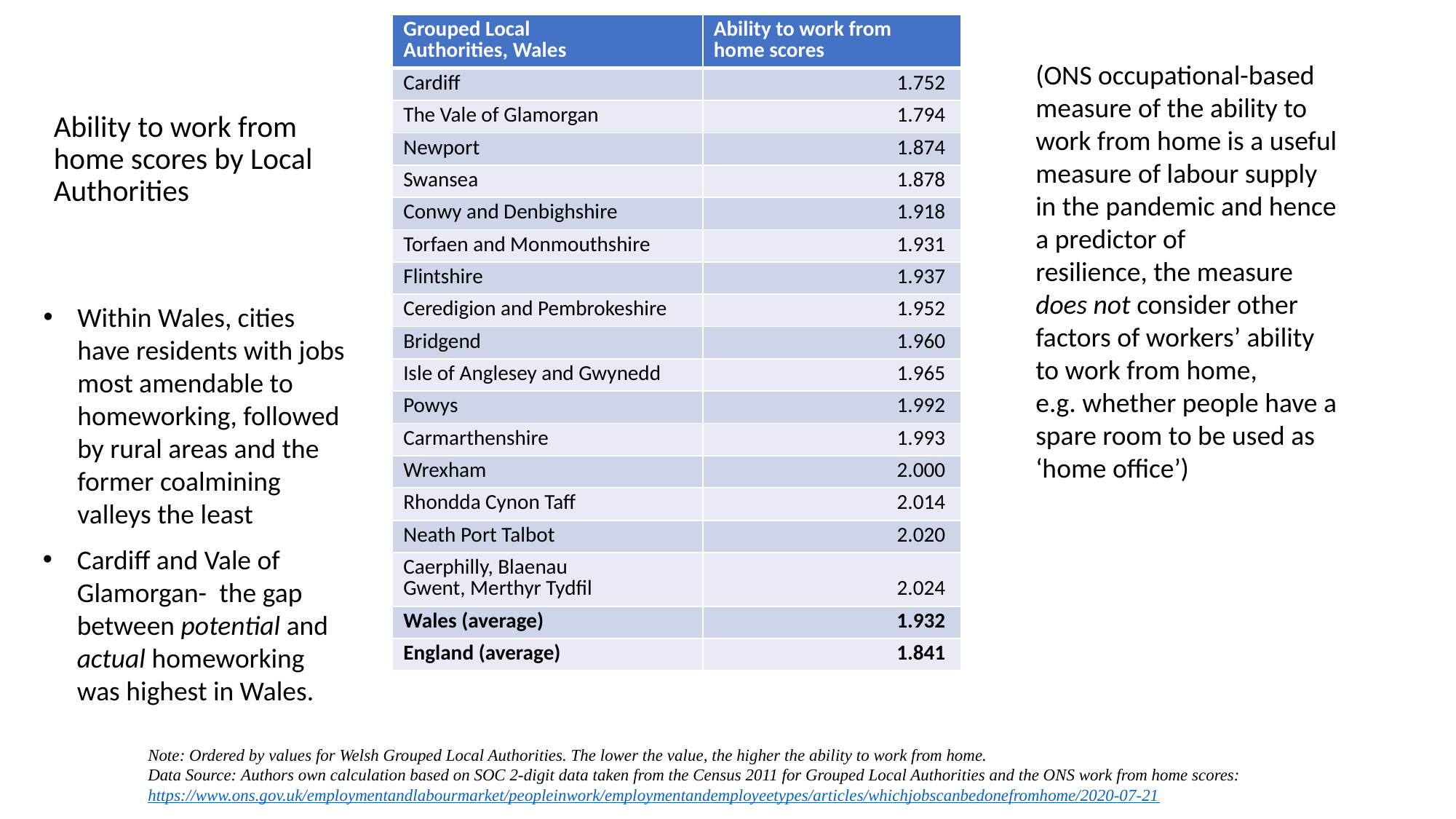

| Grouped Local Authorities, Wales | Ability to work from home scores |
| --- | --- |
| Cardiff | 1.752 |
| The Vale of Glamorgan | 1.794 |
| Newport | 1.874 |
| Swansea | 1.878 |
| Conwy and Denbighshire | 1.918 |
| Torfaen and Monmouthshire | 1.931 |
| Flintshire | 1.937 |
| Ceredigion and Pembrokeshire | 1.952 |
| Bridgend | 1.960 |
| Isle of Anglesey and Gwynedd | 1.965 |
| Powys | 1.992 |
| Carmarthenshire | 1.993 |
| Wrexham | 2.000 |
| Rhondda Cynon Taff | 2.014 |
| Neath Port Talbot | 2.020 |
| Caerphilly, Blaenau Gwent, Merthyr Tydfil | 2.024 |
| Wales (average) | 1.932 |
| England (average) | 1.841 |
(ONS occupational-based measure of the ability to work from home is a useful
measure of labour supply in the pandemic and hence a predictor of resilience, the measure does not consider other factors of workers’ ability
to work from home, e.g. whether people have a spare room to be used as ‘home office’)
# Ability to work from home scores by Local Authorities
Within Wales, cities have residents with jobs most amendable to homeworking, followed by rural areas and the former coalmining valleys the least
Cardiff and Vale of Glamorgan-  the gap between potential and actual homeworking was highest in Wales.
Note: Ordered by values for Welsh Grouped Local Authorities. The lower the value, the higher the ability to work from home.
Data Source: Authors own calculation based on SOC 2-digit data taken from the Census 2011 for Grouped Local Authorities and the ONS work from home scores: https://www.ons.gov.uk/employmentandlabourmarket/peopleinwork/employmentandemployeetypes/articles/whichjobscanbedonefromhome/2020-07-21